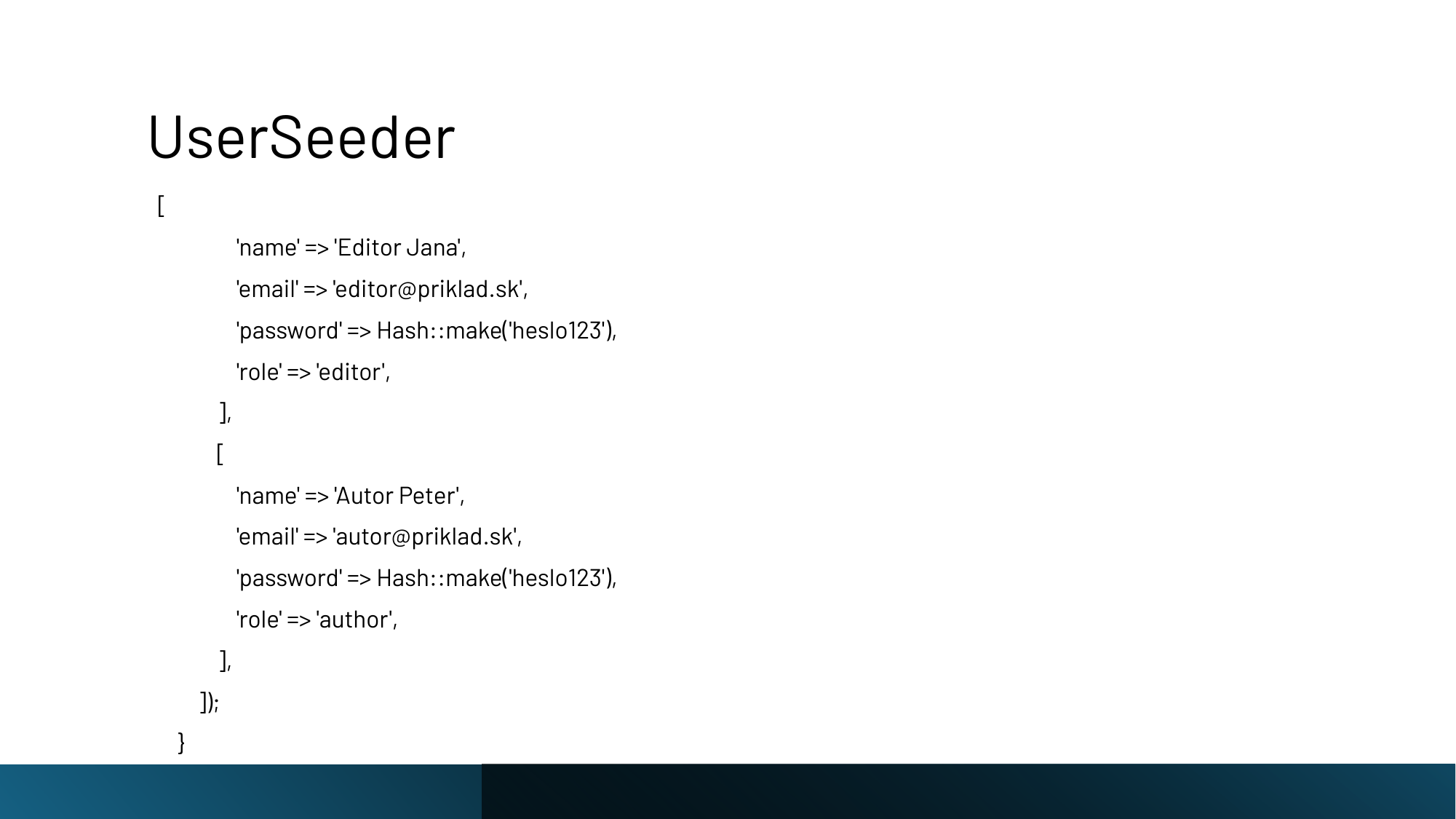

# UserSeeder
[
                'name' => 'Editor Jana',
                'email' => 'editor@priklad.sk',
                'password' => Hash::make('heslo123'),
                'role' => 'editor',
            ],
            [
                'name' => 'Autor Peter',
                'email' => 'autor@priklad.sk',
                'password' => Hash::make('heslo123'),
                'role' => 'author',
            ],
        ]);
    }